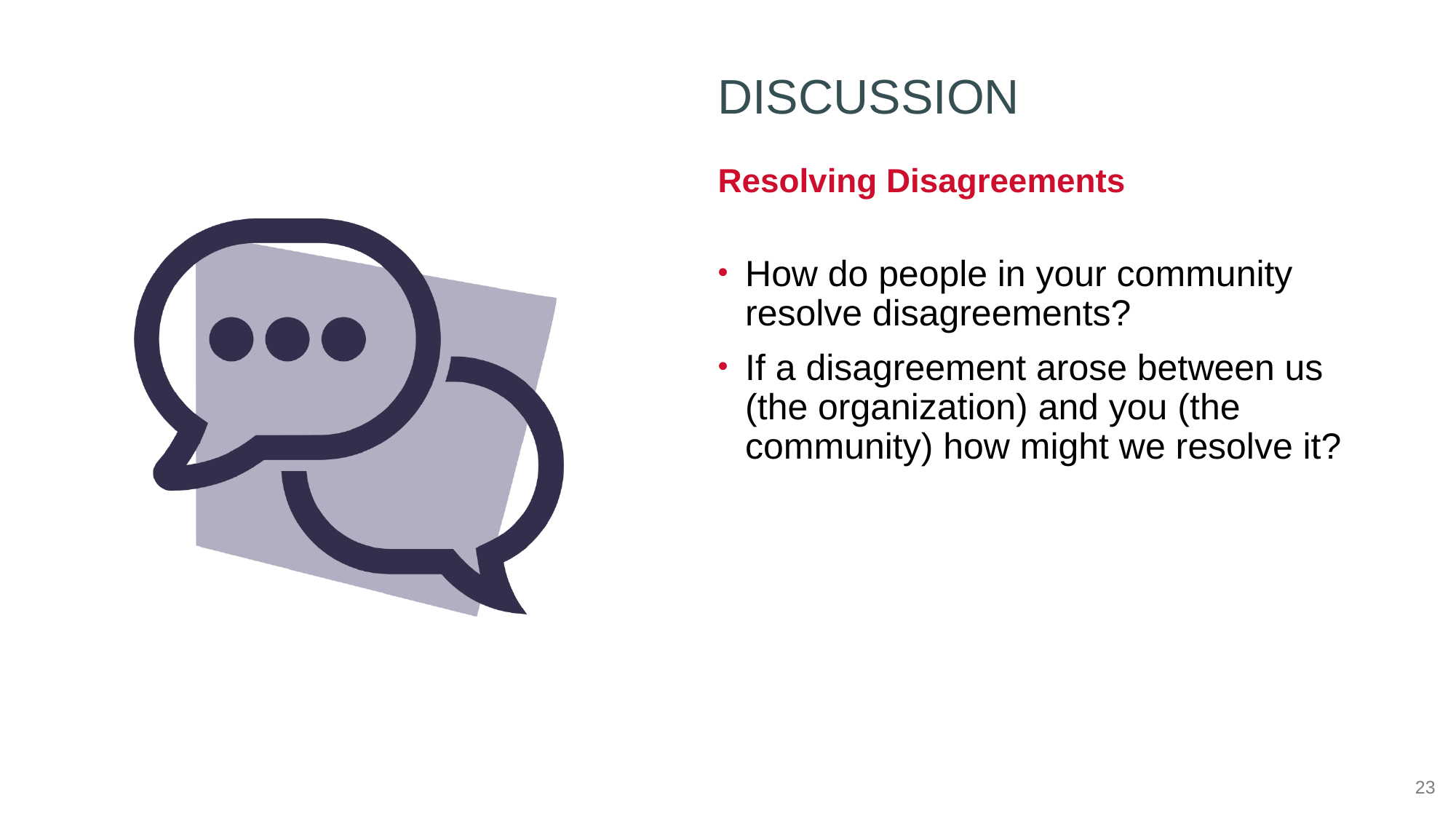

Resolving Disagreements
How do people in your community resolve disagreements?
If a disagreement arose between us (the organization) and you (the community) how might we resolve it?
23